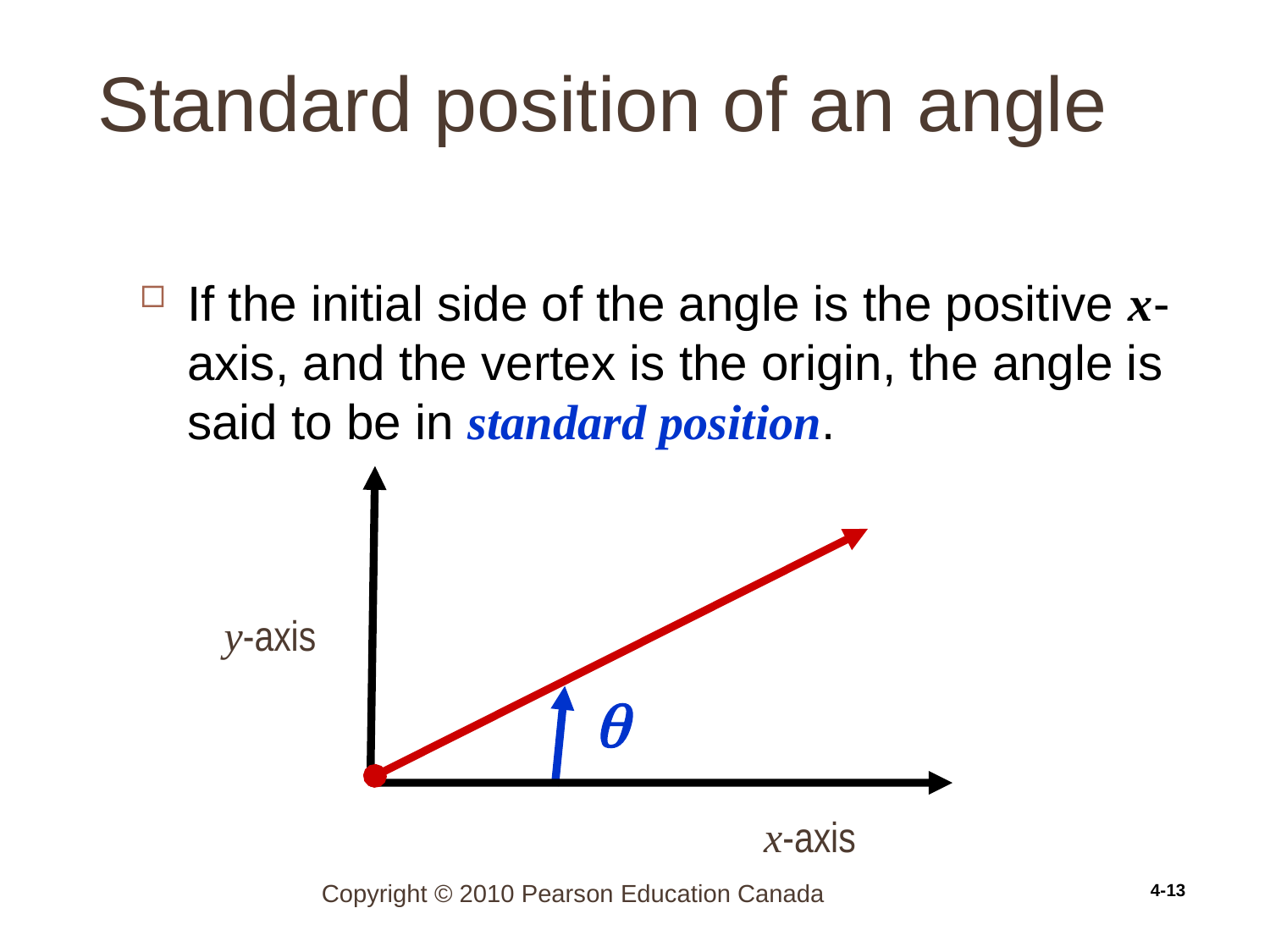

# Standard position of an angle
4-13
If the initial side of the angle is the positive x-axis, and the vertex is the origin, the angle is said to be in standard position.

y-axis

θ

x-axis
Copyright © 2010 Pearson Education Canada
4-13